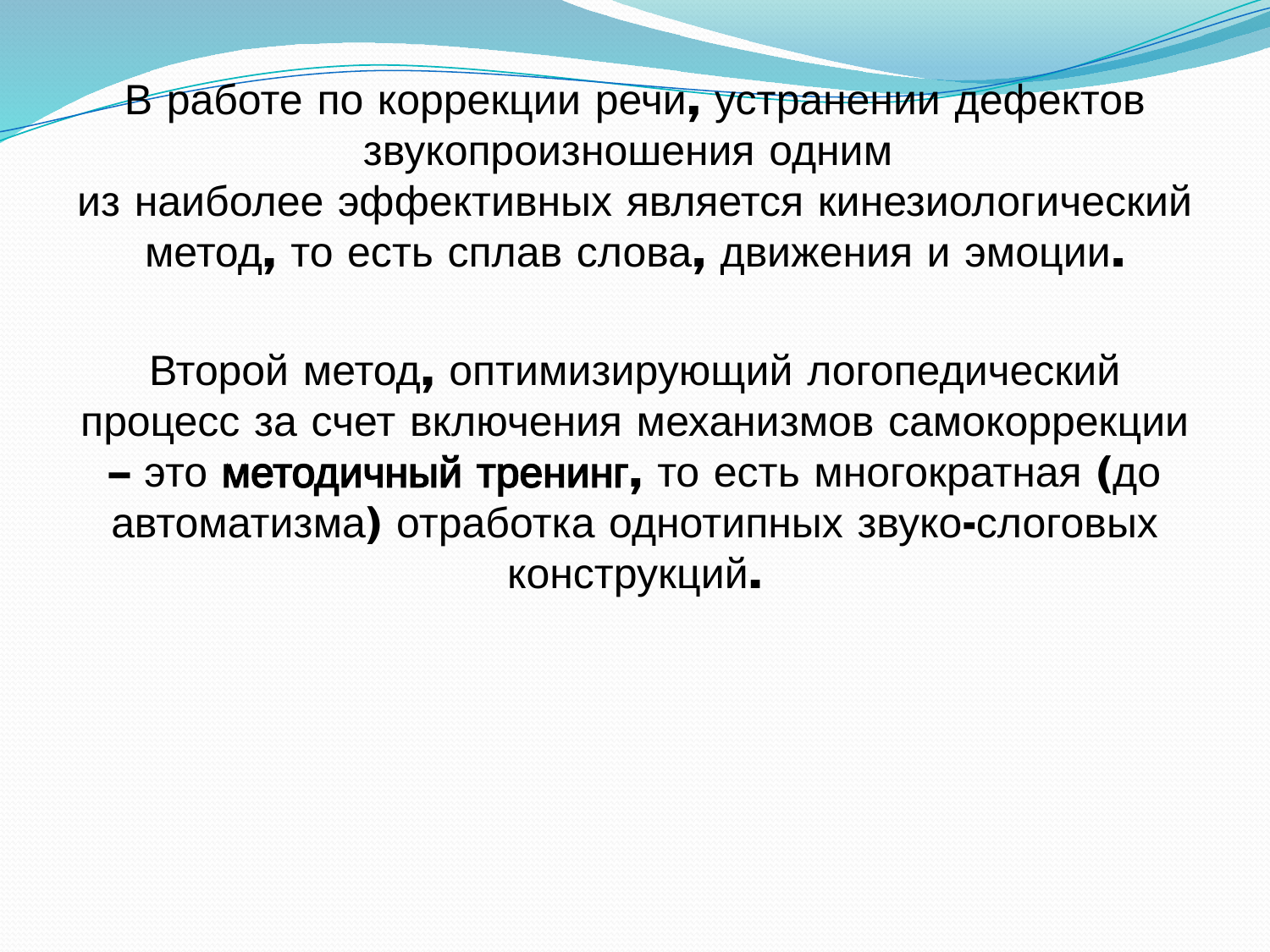

В работе по коррекции речи, устранении дефектов звукопроизношения одним
из наиболее эффективных является кинезиологический метод, то есть сплав слова, движения и эмоции.

Второй метод, оптимизирующий логопедический процесс за счет включения механизмов самокоррекции – это методичный тренинг, то есть многократная (до автоматизма) отработка однотипных звуко-слоговых конструкций.
#